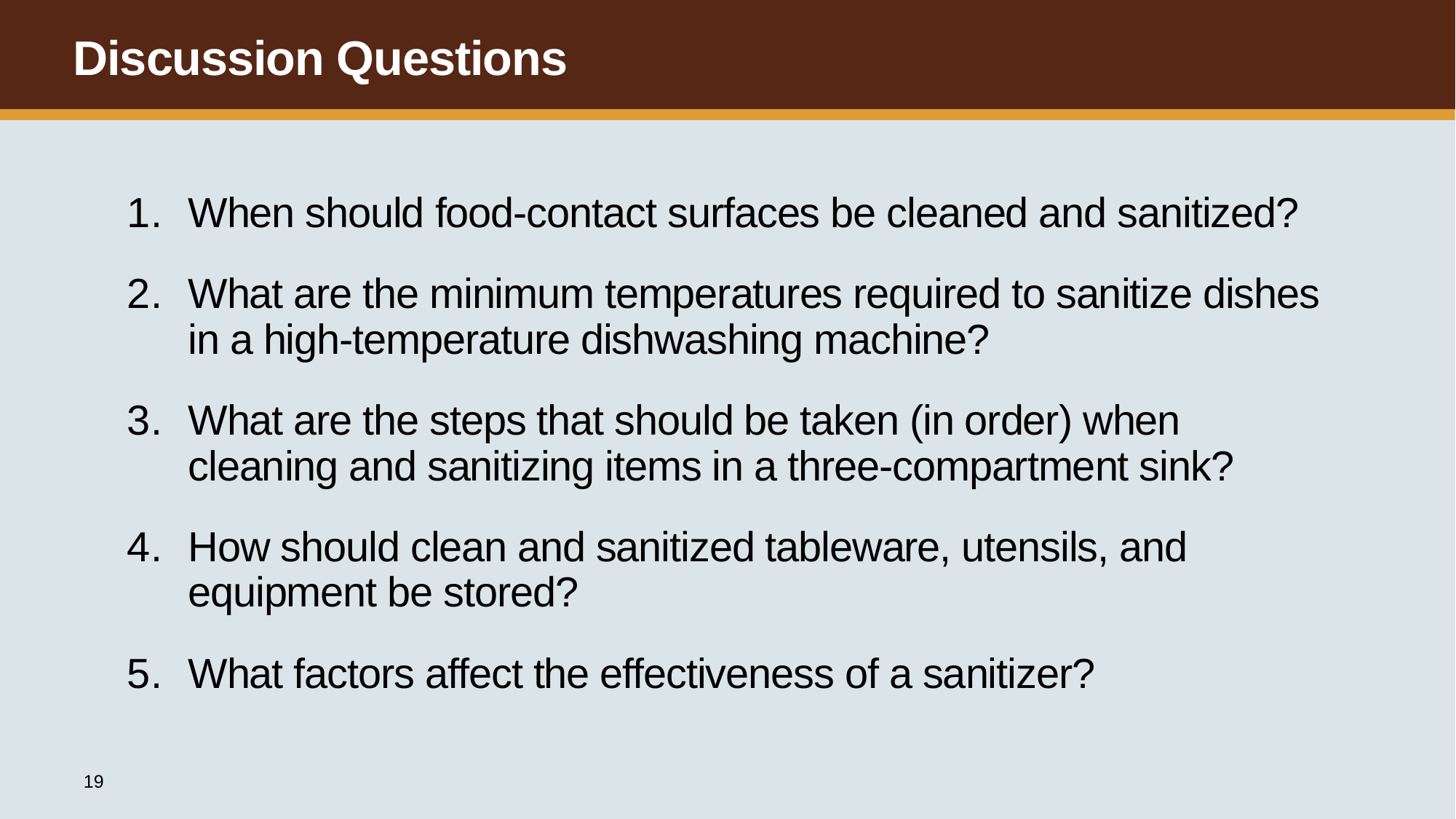

When should food-contact surfaces be cleaned and sanitized?
What are the minimum temperatures required to sanitize dishes in a high-temperature dishwashing machine?
What are the steps that should be taken (in order) when cleaning and sanitizing items in a three-compartment sink?
How should clean and sanitized tableware, utensils, and equipment be stored?
What factors affect the effectiveness of a sanitizer?
19